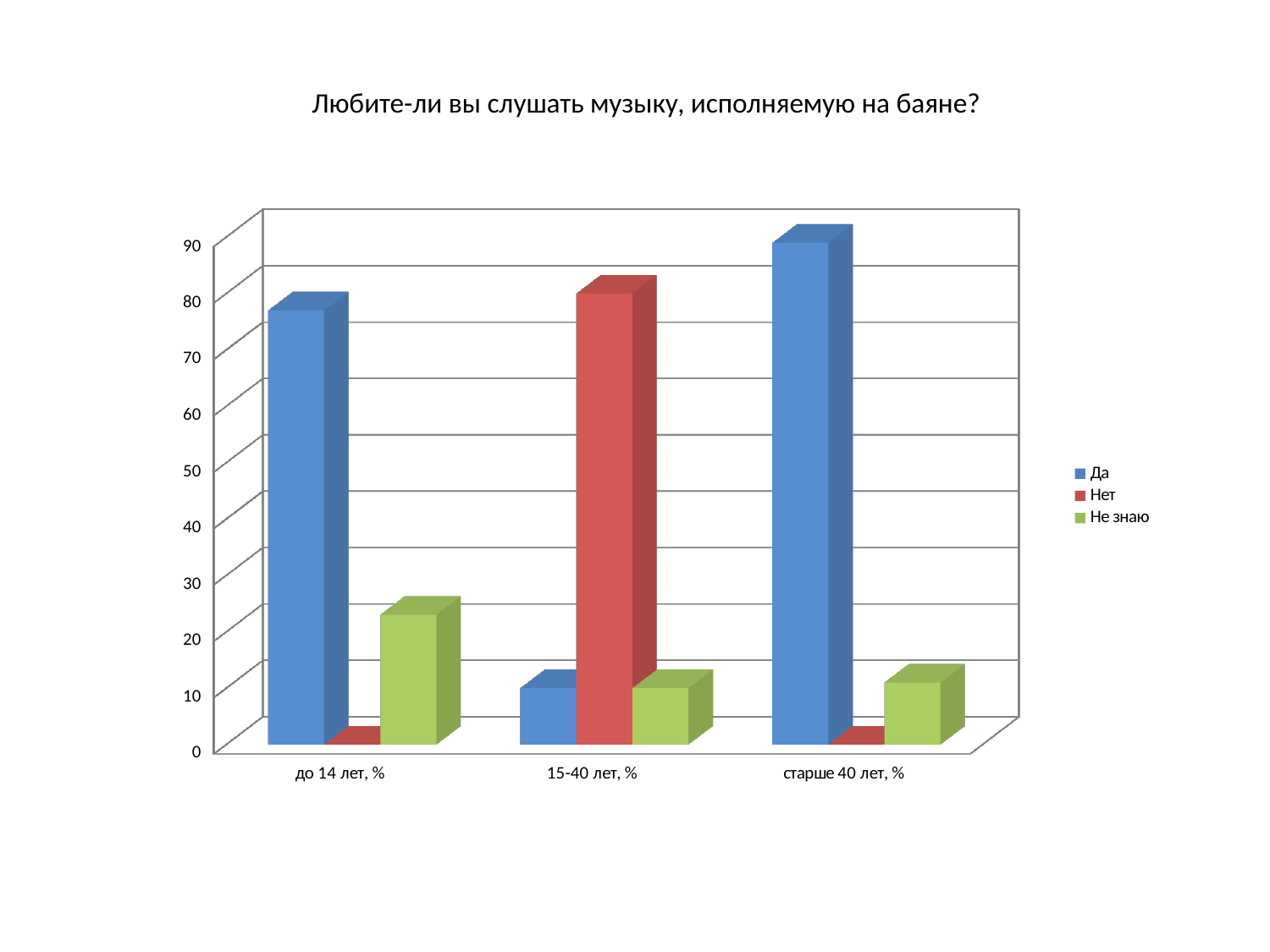

# Любите-ли вы слушать музыку, исполняемую на баяне?

[unsupported chart]